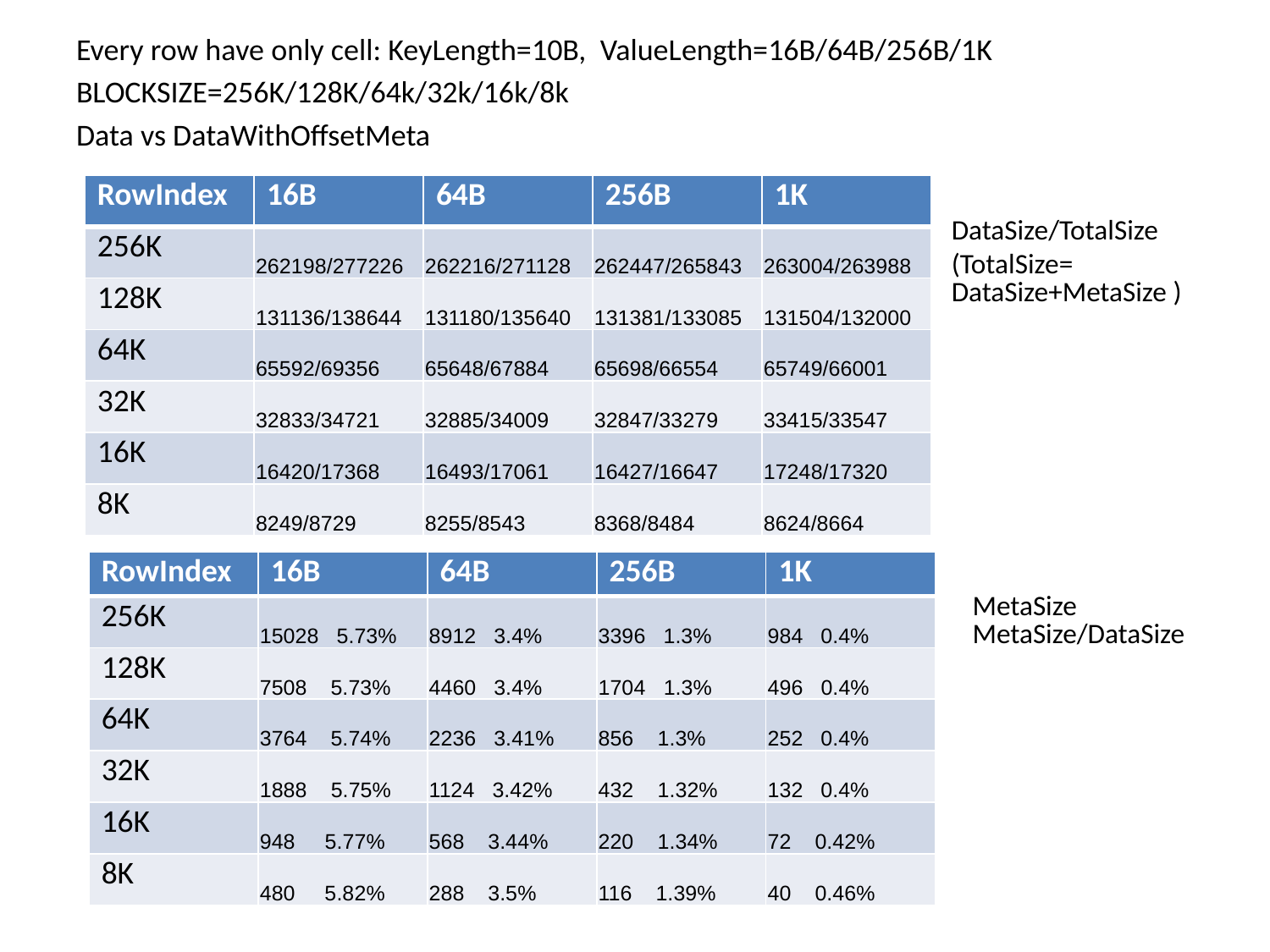

Every row have only cell: KeyLength=10B,  ValueLength=16B/64B/256B/1K
BLOCKSIZE=256K/128K/64k/32k/16k/8k
Data vs DataWithOffsetMeta
| RowIndex | 16B | 64B | 256B | 1K |
| --- | --- | --- | --- | --- |
| 256K | 262198/277226 | 262216/271128 | 262447/265843 | 263004/263988 |
| 128K | 131136/138644 | 131180/135640 | 131381/133085 | 131504/132000 |
| 64K | 65592/69356 | 65648/67884 | 65698/66554 | 65749/66001 |
| 32K | 32833/34721 | 32885/34009 | 32847/33279 | 33415/33547 |
| 16K | 16420/17368 | 16493/17061 | 16427/16647 | 17248/17320 |
| 8K | 8249/8729 | 8255/8543 | 8368/8484 | 8624/8664 |
DataSize/TotalSize
(TotalSize= DataSize+MetaSize )

| RowIndex | 16B | 64B | 256B | 1K |
| --- | --- | --- | --- | --- |
| 256K | 15028 5.73% | 8912 3.4% | 3396 1.3% | 984 0.4% |
| 128K | 7508 5.73% | 4460 3.4% | 1704 1.3% | 496 0.4% |
| 64K | 3764 5.74% | 2236 3.41% | 856 1.3% | 252 0.4% |
| 32K | 1888 5.75% | 1124 3.42% | 432 1.32% | 132 0.4% |
| 16K | 948 5.77% | 568 3.44% | 220 1.34% | 72 0.42% |
| 8K | 480 5.82% | 288 3.5% | 116 1.39% | 40 0.46% |
MetaSize   MetaSize/DataSize